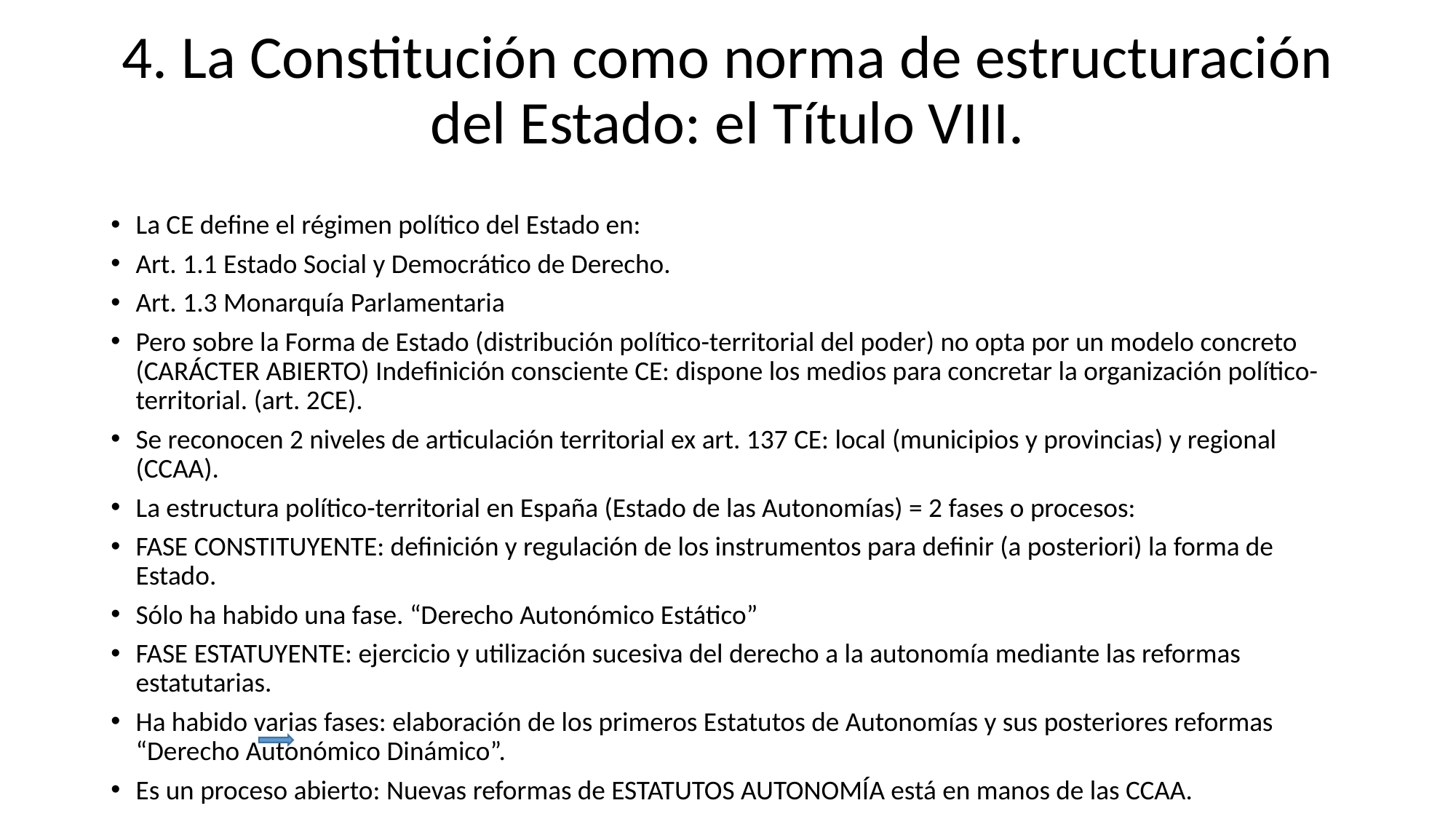

# 4. La Constitución como norma de estructuración del Estado: el Título VIII.
La CE define el régimen político del Estado en:
Art. 1.1 Estado Social y Democrático de Derecho.
Art. 1.3 Monarquía Parlamentaria
Pero sobre la Forma de Estado (distribución político-territorial del poder) no opta por un modelo concreto (CARÁCTER ABIERTO) Indefinición consciente CE: dispone los medios para concretar la organización político-territorial. (art. 2CE).
Se reconocen 2 niveles de articulación territorial ex art. 137 CE: local (municipios y provincias) y regional (CCAA).
La estructura político-territorial en España (Estado de las Autonomías) = 2 fases o procesos:
FASE CONSTITUYENTE: definición y regulación de los instrumentos para definir (a posteriori) la forma de Estado.
Sólo ha habido una fase. “Derecho Autonómico Estático”
FASE ESTATUYENTE: ejercicio y utilización sucesiva del derecho a la autonomía mediante las reformas estatutarias.
Ha habido varias fases: elaboración de los primeros Estatutos de Autonomías y sus posteriores reformas        “Derecho Autonómico Dinámico”.
Es un proceso abierto: Nuevas reformas de ESTATUTOS AUTONOMÍA está en manos de las CCAA.